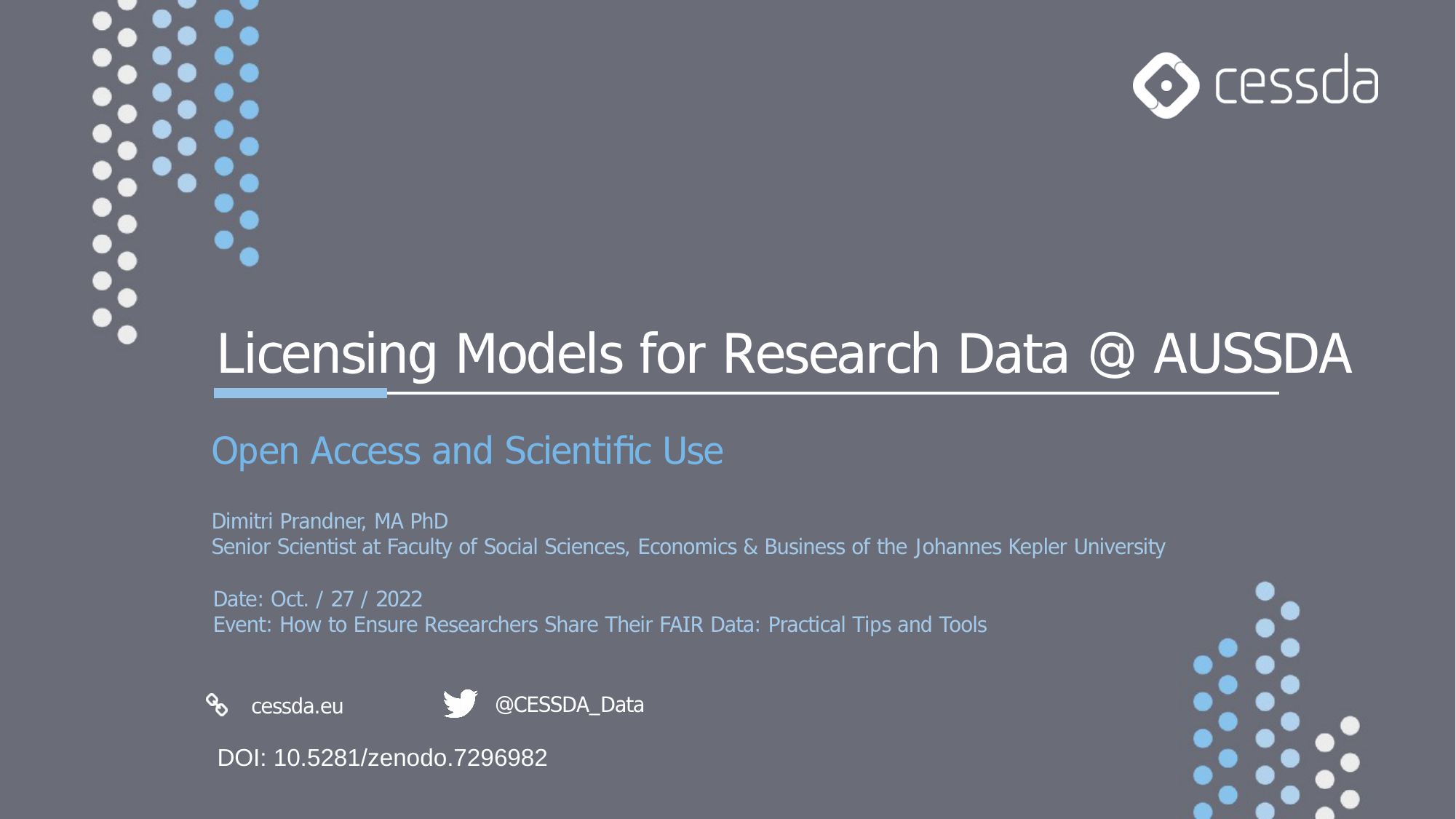

Licensing Models for Research Data @ AUSSDA
Open Access and Scientific Use
Dimitri Prandner, MA PhD
Senior Scientist at Faculty of Social Sciences, Economics & Business of the Johannes Kepler University
Date: Oct. / 27 / 2022
Event: How to Ensure Researchers Share Their FAIR Data: Practical Tips and Tools
DOI: 10.5281/zenodo.7296982